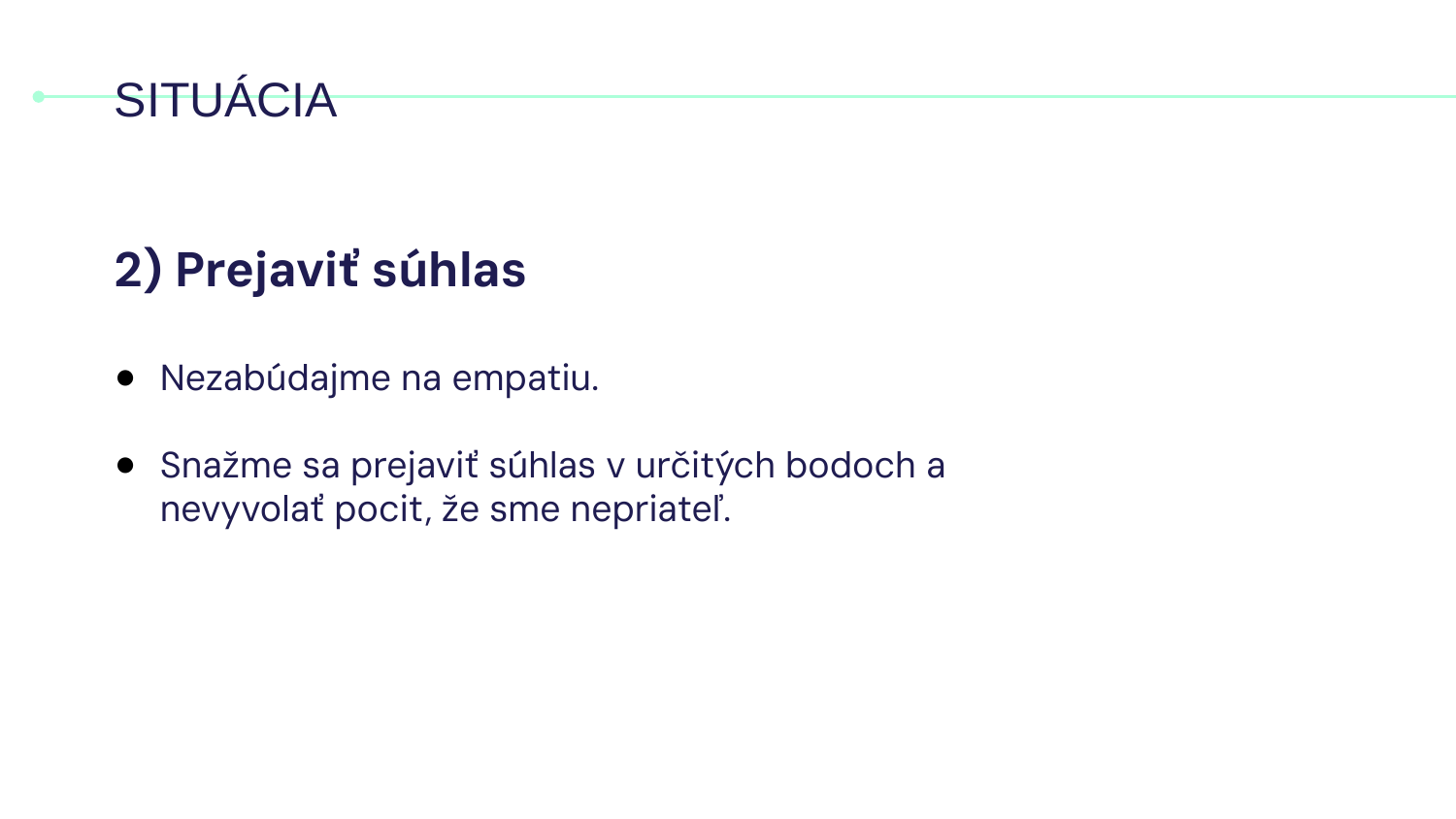

# SITUÁCIA
2) Prejaviť súhlas
Nezabúdajme na empatiu.
Snažme sa prejaviť súhlas v určitých bodoch a nevyvolať pocit, že sme nepriateľ.